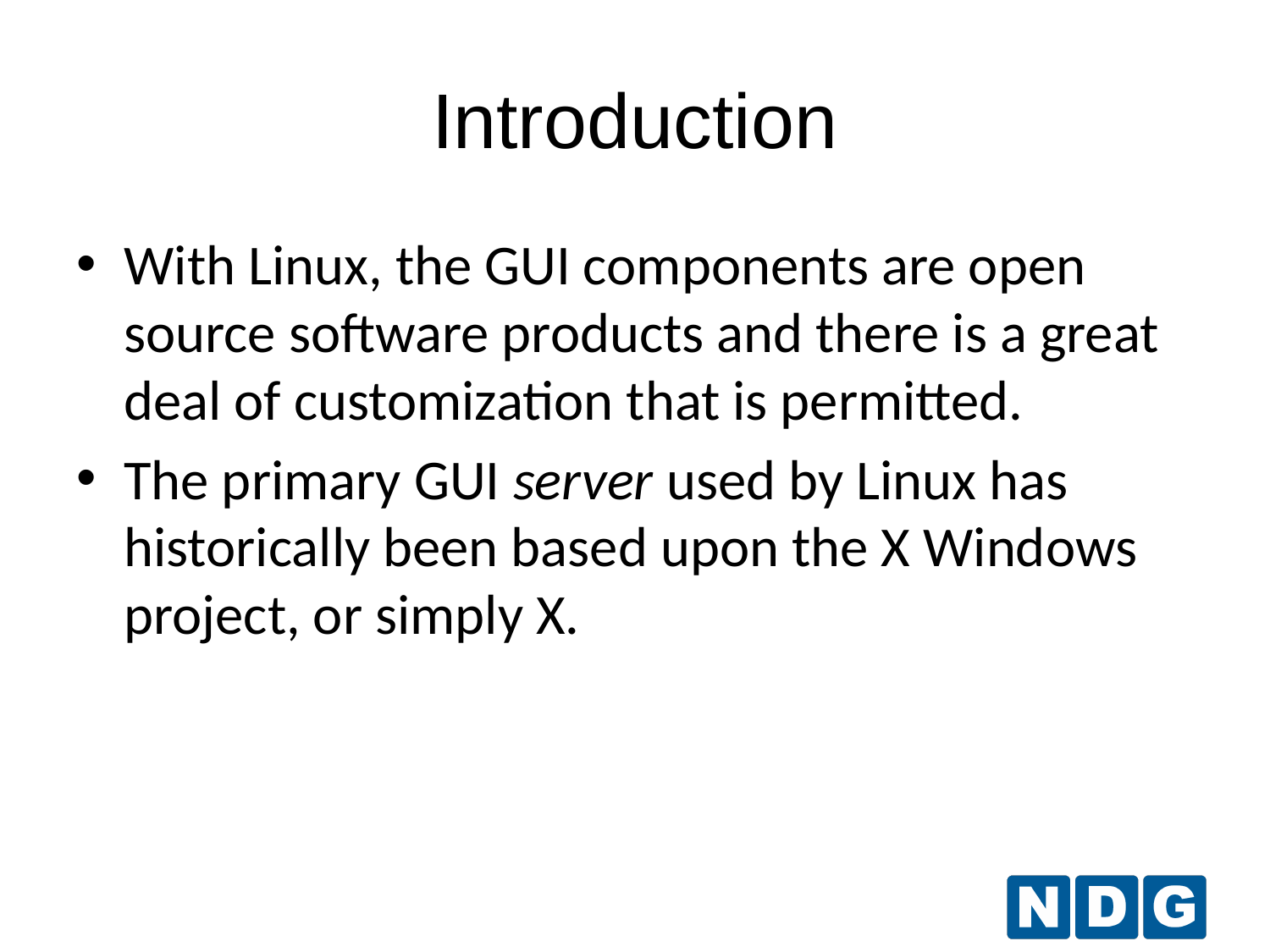

Introduction
With Linux, the GUI components are open source software products and there is a great deal of customization that is permitted.
The primary GUI server used by Linux has historically been based upon the X Windows project, or simply X.